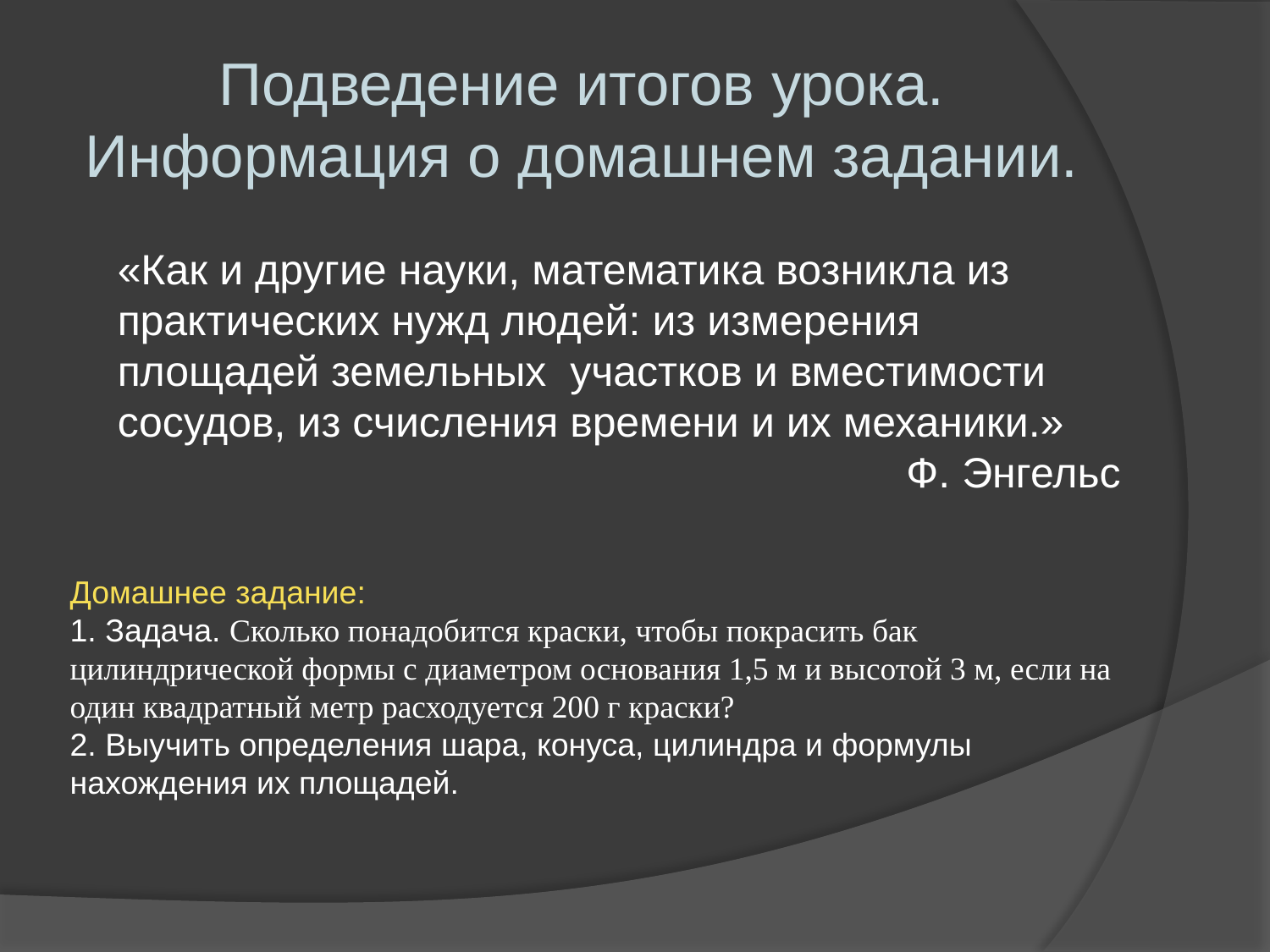

# Подведение итогов урока. Информация о домашнем задании.
«Как и другие науки, математика возникла из практических нужд людей: из измерения площадей земельных  участков и вместимости  сосудов, из счисления времени и их механики.»
Ф. Энгельс
Домашнее задание:
1. Задача. Сколько понадобится краски, чтобы покрасить бак цилиндрической формы с диаметром основания 1,5 м и высотой 3 м, если на один квадратный метр расходуется 200 г краски?
2. Выучить определения шара, конуса, цилиндра и формулы нахождения их площадей.